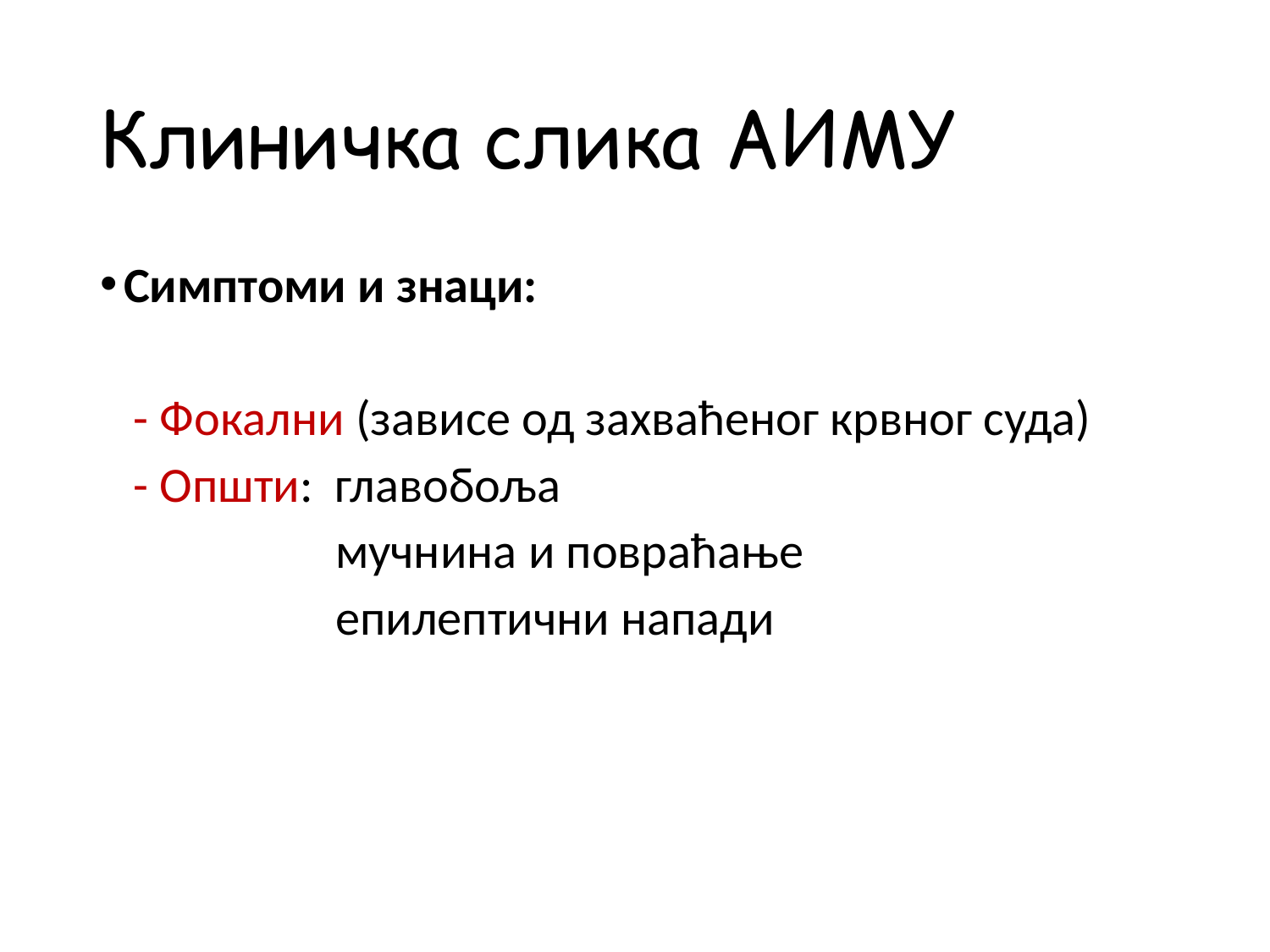

# Клиничка слика АИМУ
Симптоми и знаци:

   - Фокални (зависе од захваћеног крвног суда)
   - Општи:  главобоља
                     мучнина и повраћање
                     епилептични напади